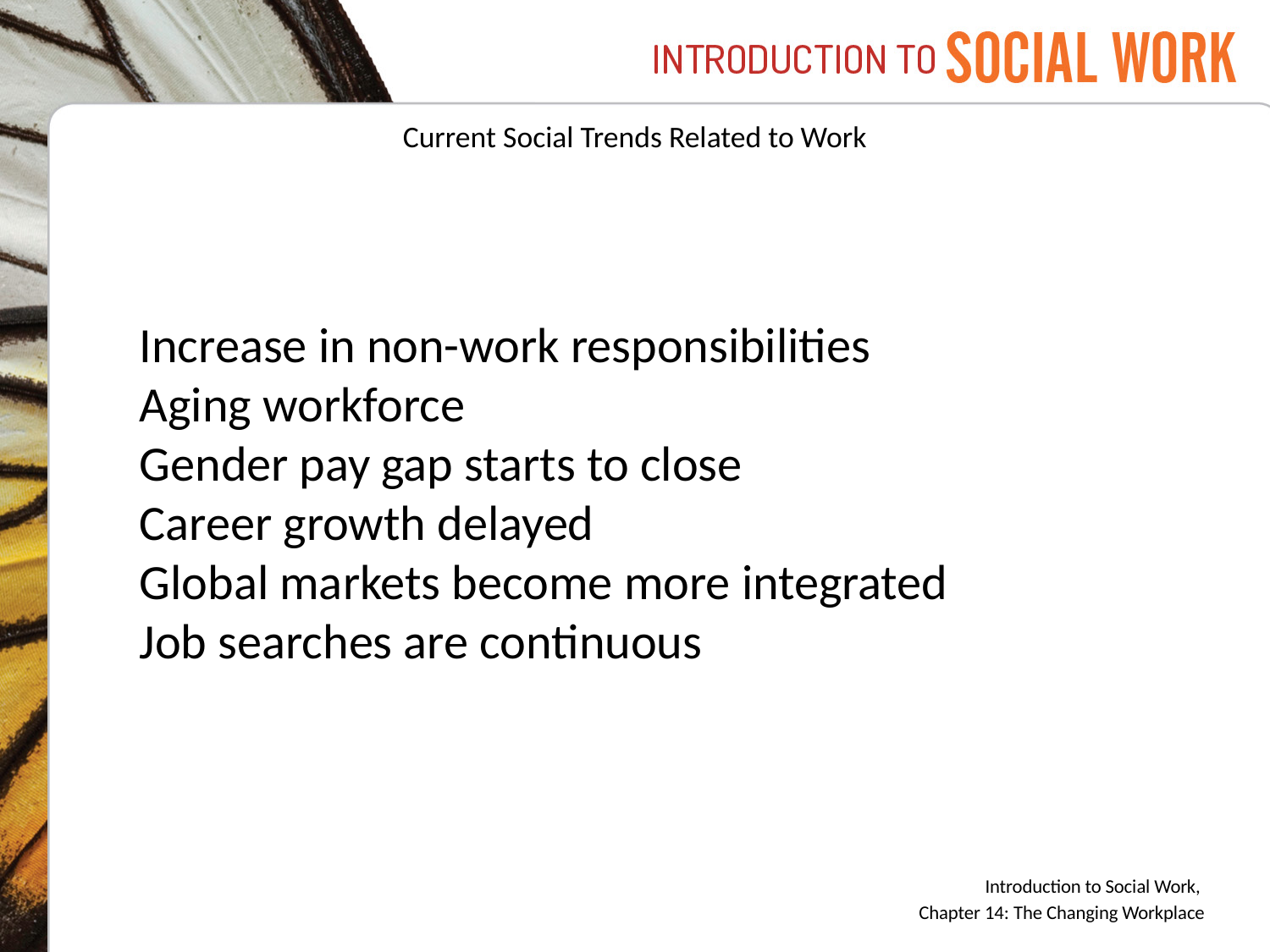

# Current Social Trends Related to Work

Increase in non-work responsibilities
Aging workforce
Gender pay gap starts to close
Career growth delayed
Global markets become more integrated
Job searches are continuous
Introduction to Social Work,
Chapter 14: The Changing Workplace